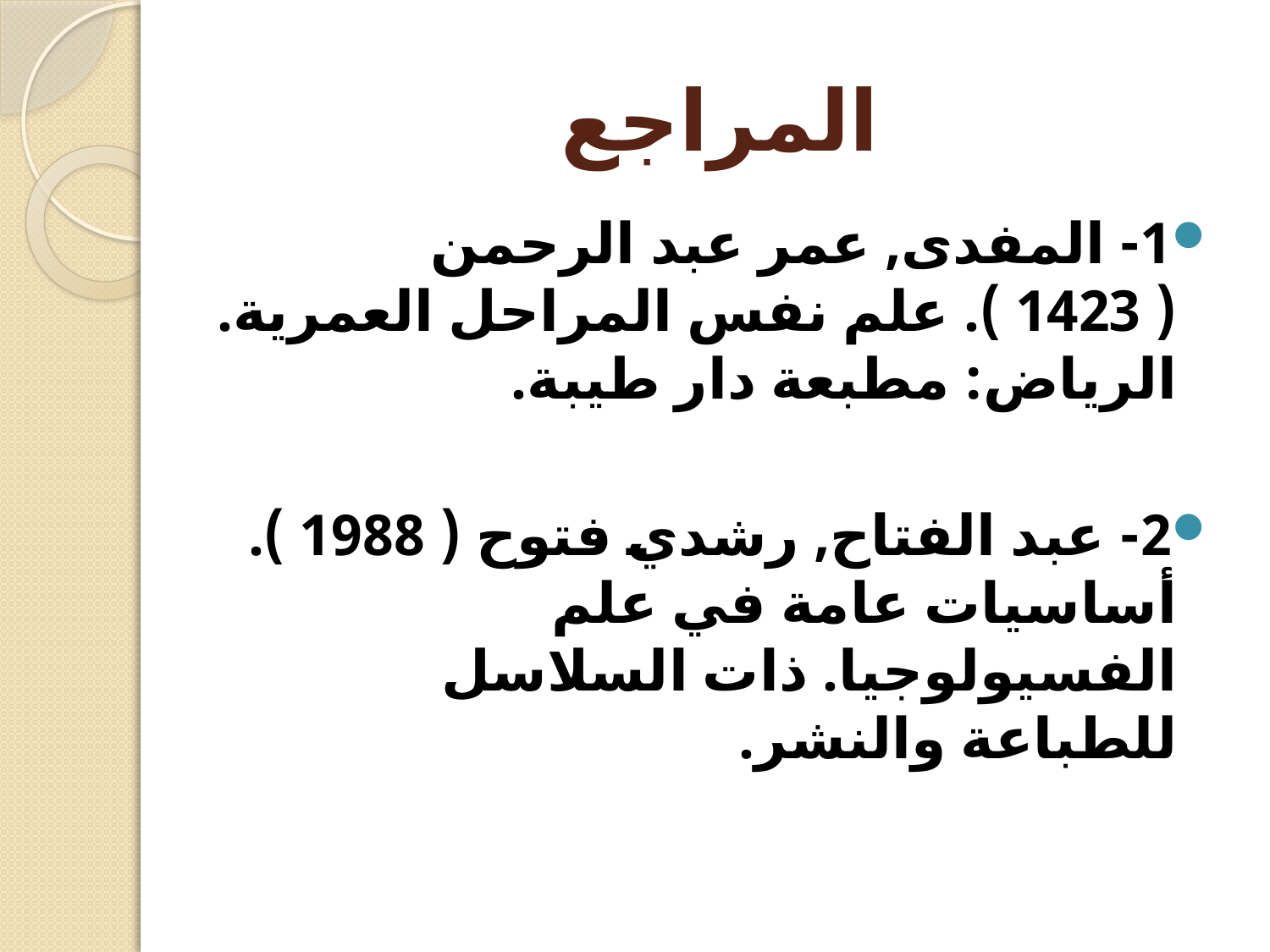

# المراجع
1- المفدى, عمر عبد الرحمن ( 1423 ). علم نفس المراحل العمرية. الرياض: مطبعة دار طيبة.

2- عبد الفتاح, رشدي فتوح ( 1988 ). أساسيات عامة في علم الفسيولوجيا. ذات السلاسل للطباعة والنشر.